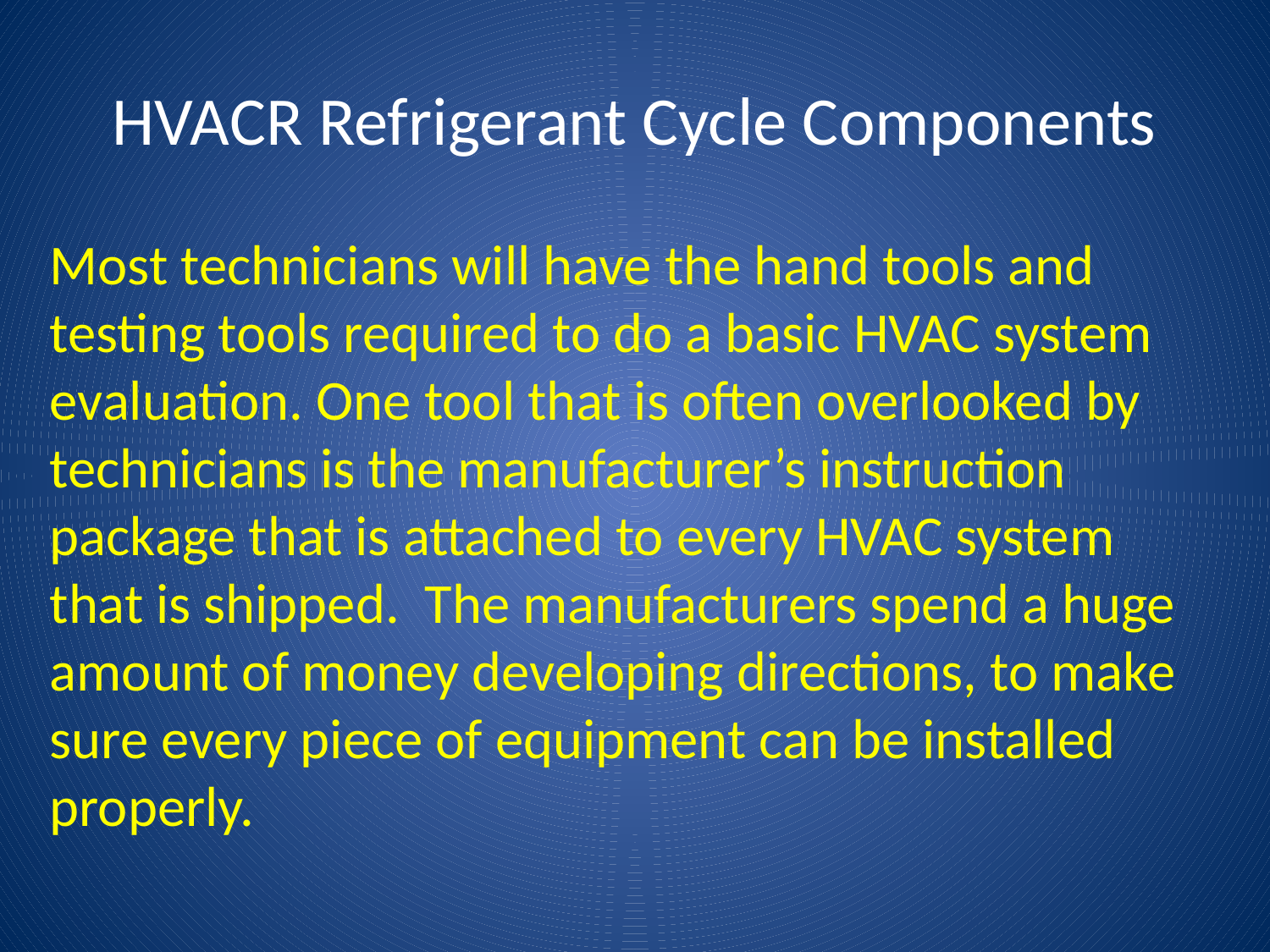

# HVACR Refrigerant Cycle Components
Most technicians will have the hand tools and testing tools required to do a basic HVAC system evaluation. One tool that is often overlooked by technicians is the manufacturer’s instruction package that is attached to every HVAC system that is shipped.  The manufacturers spend a huge amount of money developing directions, to make sure every piece of equipment can be installed properly.